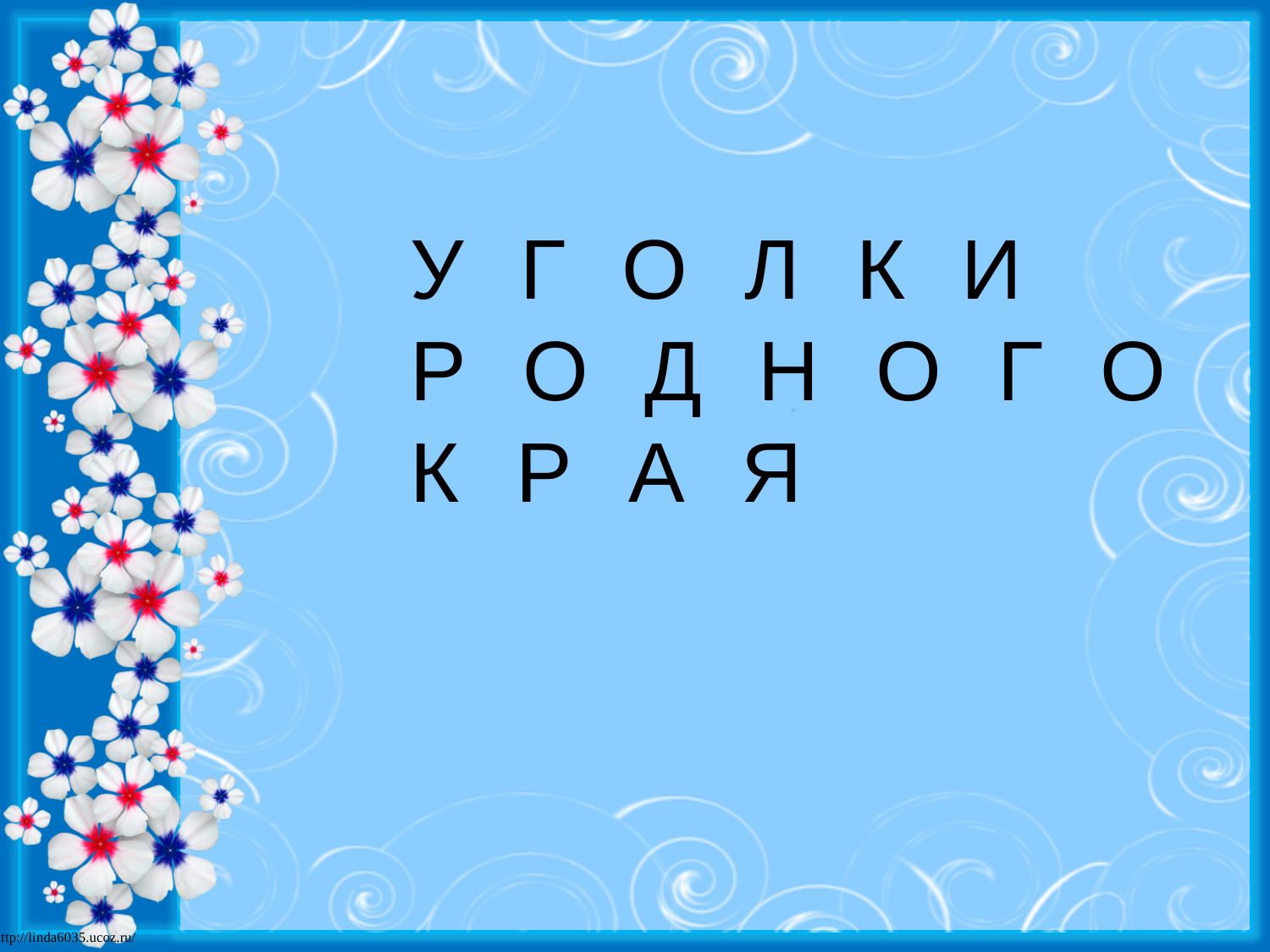

У  Г  О  Л  К  И
Р  О  Д  Н  О  Г  О
К  Р  А  Я